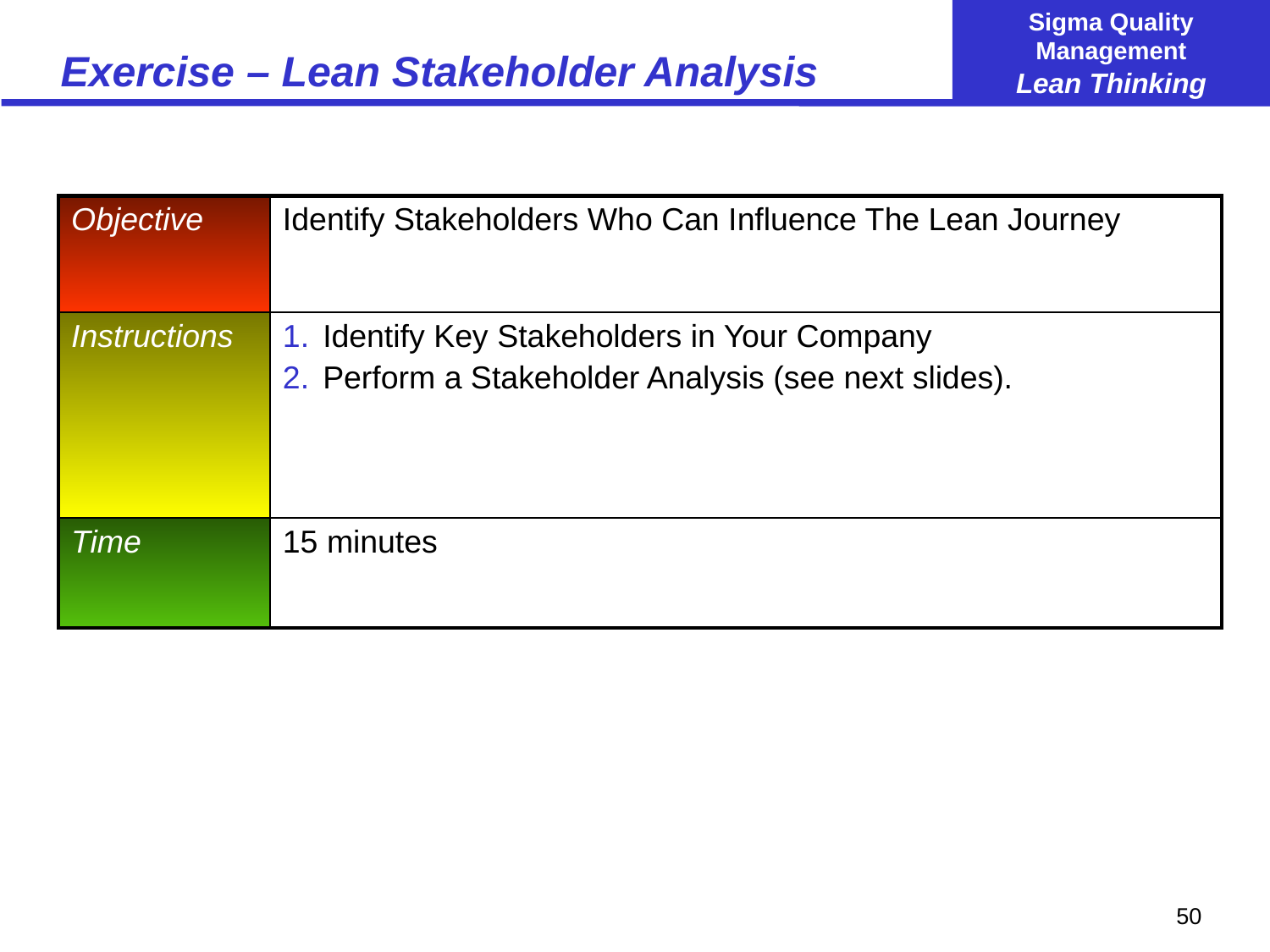

# Exercise – Lean Stakeholder Analysis
| Objective | Identify Stakeholders Who Can Influence The Lean Journey |
| --- | --- |
| Instructions | Identify Key Stakeholders in Your Company Perform a Stakeholder Analysis (see next slides). |
| Time | 15 minutes |